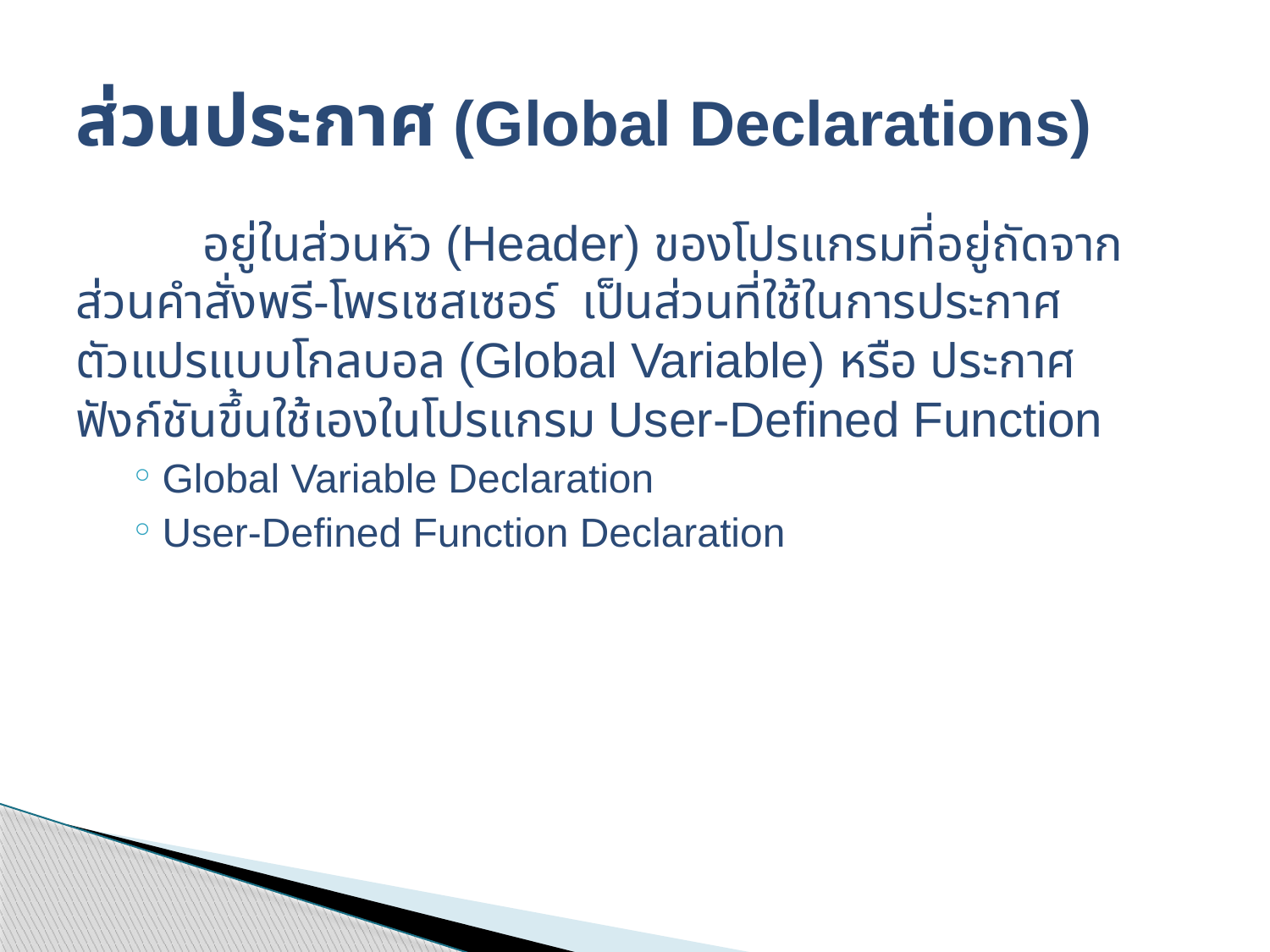

# ส่วนประกาศ (Global Declarations)
	อยู่ในส่วนหัว (Header) ของโปรแกรมที่อยู่ถัดจากส่วนคำสั่งพรี-โพรเซสเซอร์  เป็นส่วนที่ใช้ในการประกาศตัวแปรแบบโกลบอล (Global Variable) หรือ ประกาศฟังก์ชันขึ้นใช้เองในโปรแกรม User-Defined Function
Global Variable Declaration
User-Defined Function Declaration